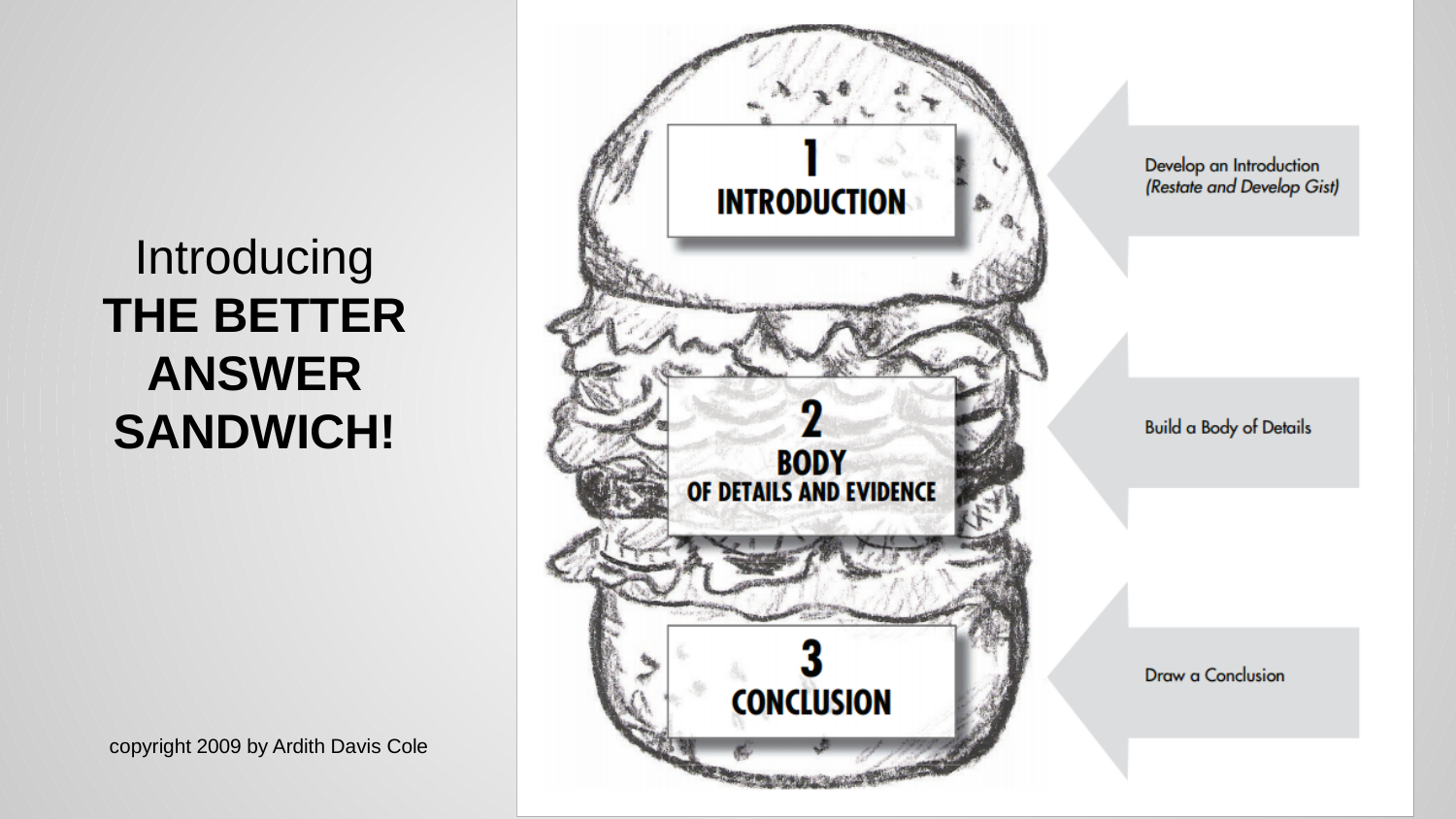

Introducing
THE BETTER ANSWER SANDWICH!
copyright 2009 by Ardith Davis Cole